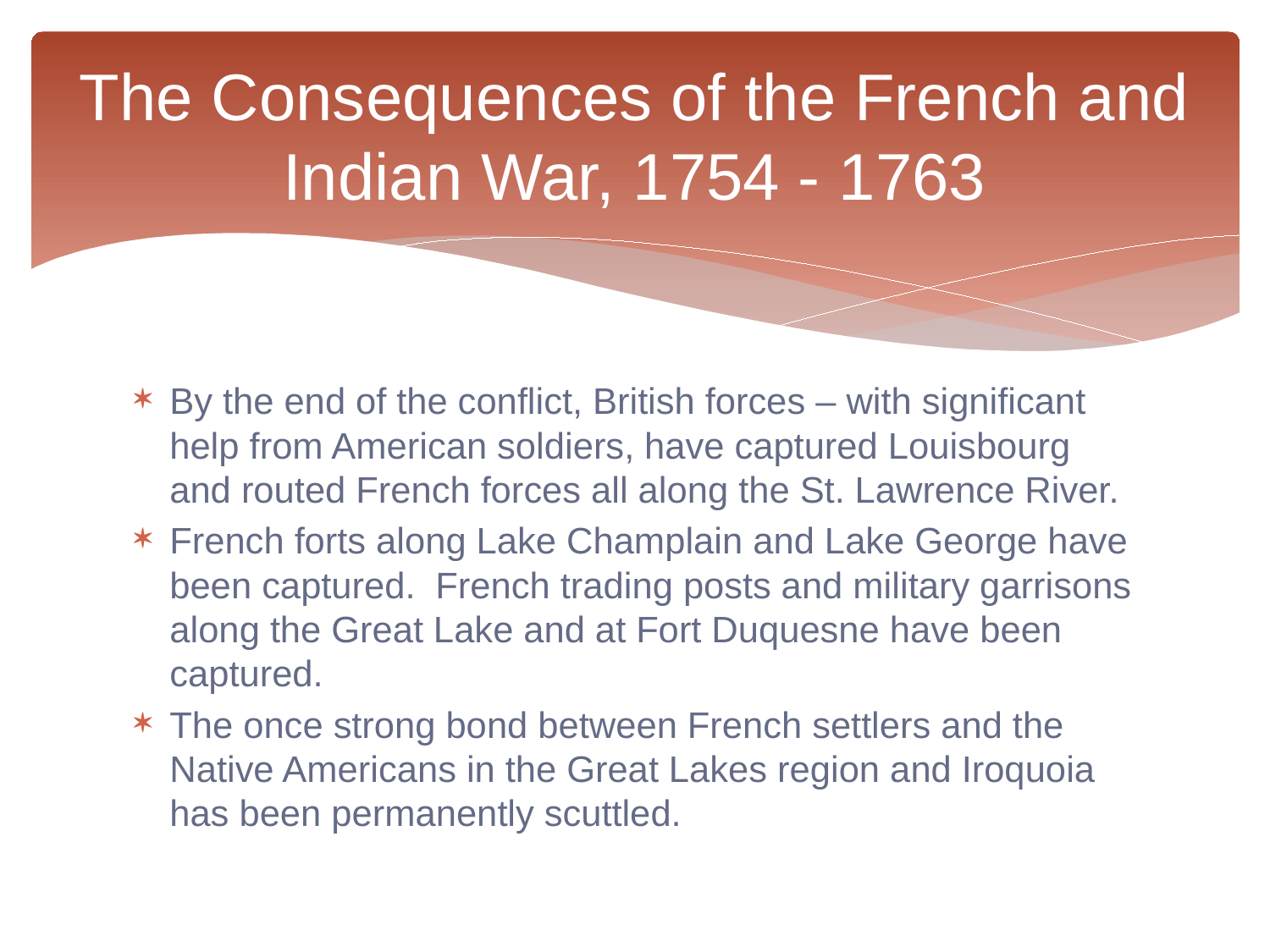

# The Consequences of the French and Indian War, 1754 - 1763
By the end of the conflict, British forces – with significant help from American soldiers, have captured Louisbourg and routed French forces all along the St. Lawrence River.
French forts along Lake Champlain and Lake George have been captured.  French trading posts and military garrisons along the Great Lake and at Fort Duquesne have been captured.
The once strong bond between French settlers and the Native Americans in the Great Lakes region and Iroquoia has been permanently scuttled.